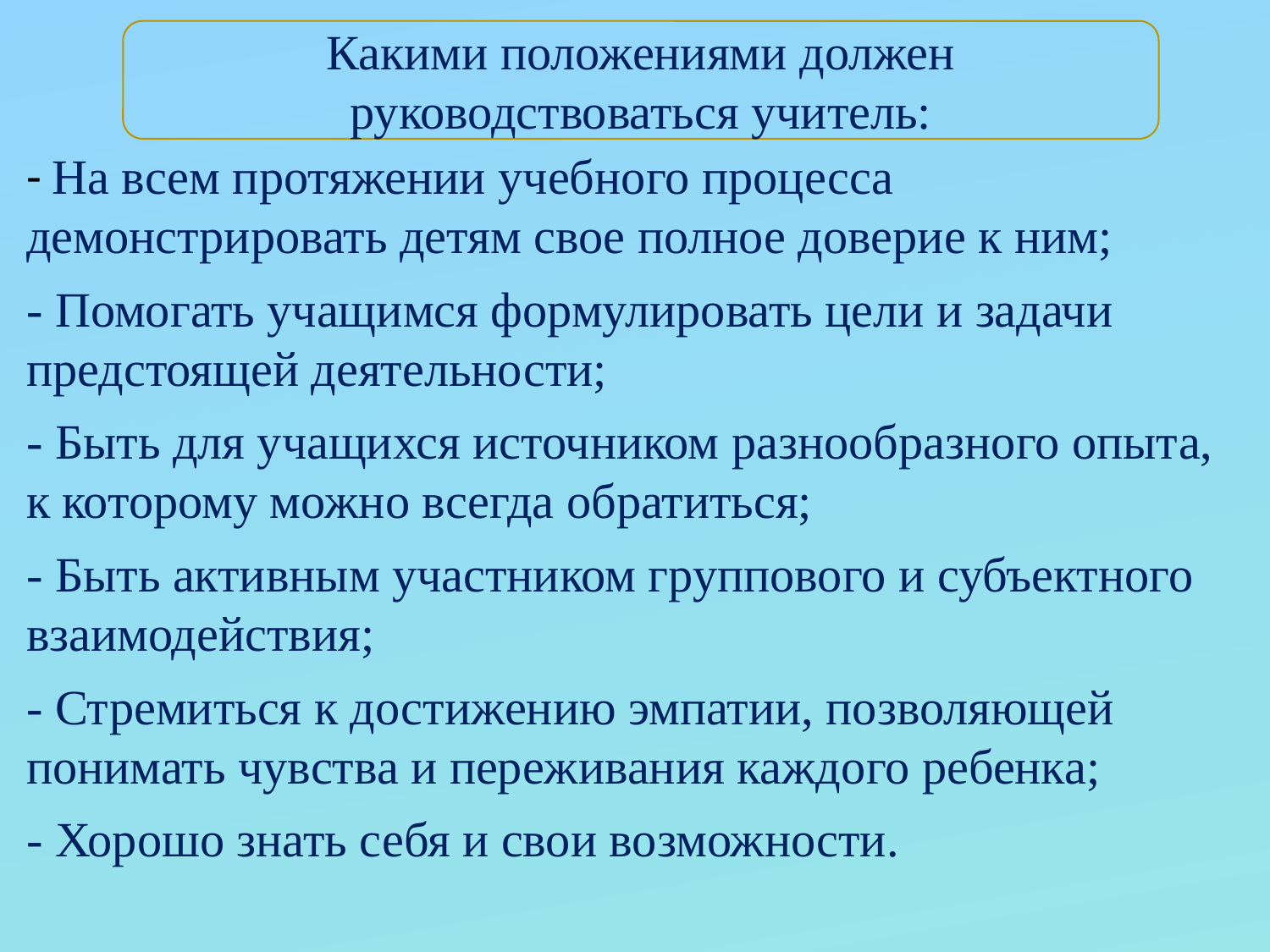

Какими положениями должен руководствоваться учитель:
- На всем протяжении учебного процесса демонстрировать детям свое полное доверие к ним;
- Помогать учащимся формулировать цели и задачи предстоящей деятельности;
- Быть для учащихся источником разнообразного опыта, к которому можно всегда обратиться;
- Быть активным участником группового и субъектного взаимодействия;
- Стремиться к достижению эмпатии, позволяющей понимать чувства и переживания каждого ребенка;
- Хорошо знать себя и свои возможности.